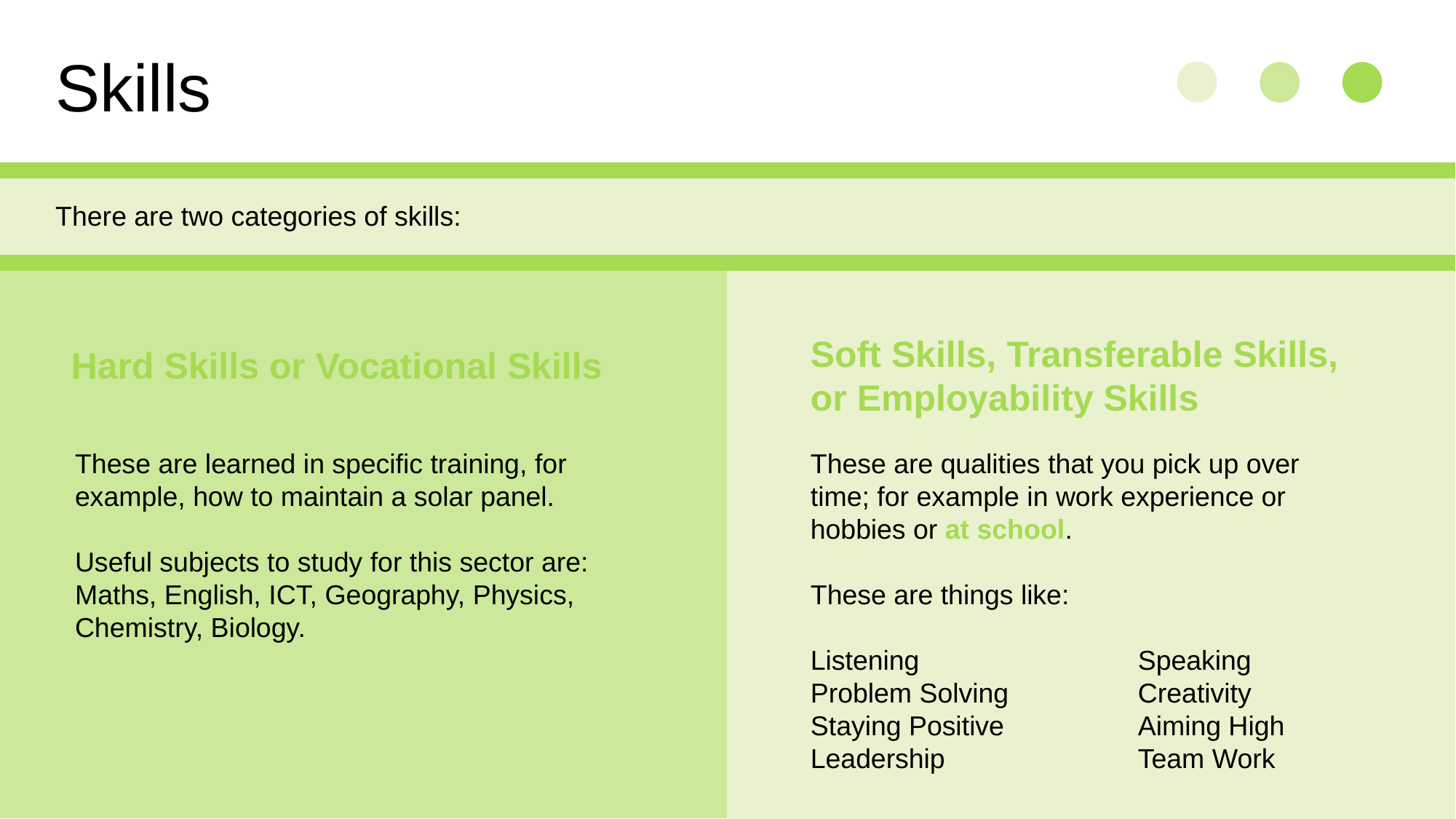

Skills

There are two categories of skills:

Soft Skills, Transferable Skills,
or Employability Skills

Hard Skills or Vocational Skills

These are learned in specific training, for example, how to maintain a solar panel.

Useful subjects to study for this sector are: Maths, English, ICT, Geography, Physics, Chemistry, Biology.
These are qualities that you pick up over time; for example in work experience or hobbies or at school.

These are things like:

Listening			Speaking
Problem Solving		Creativity
Staying Positive		Aiming High
Leadership		Team Work